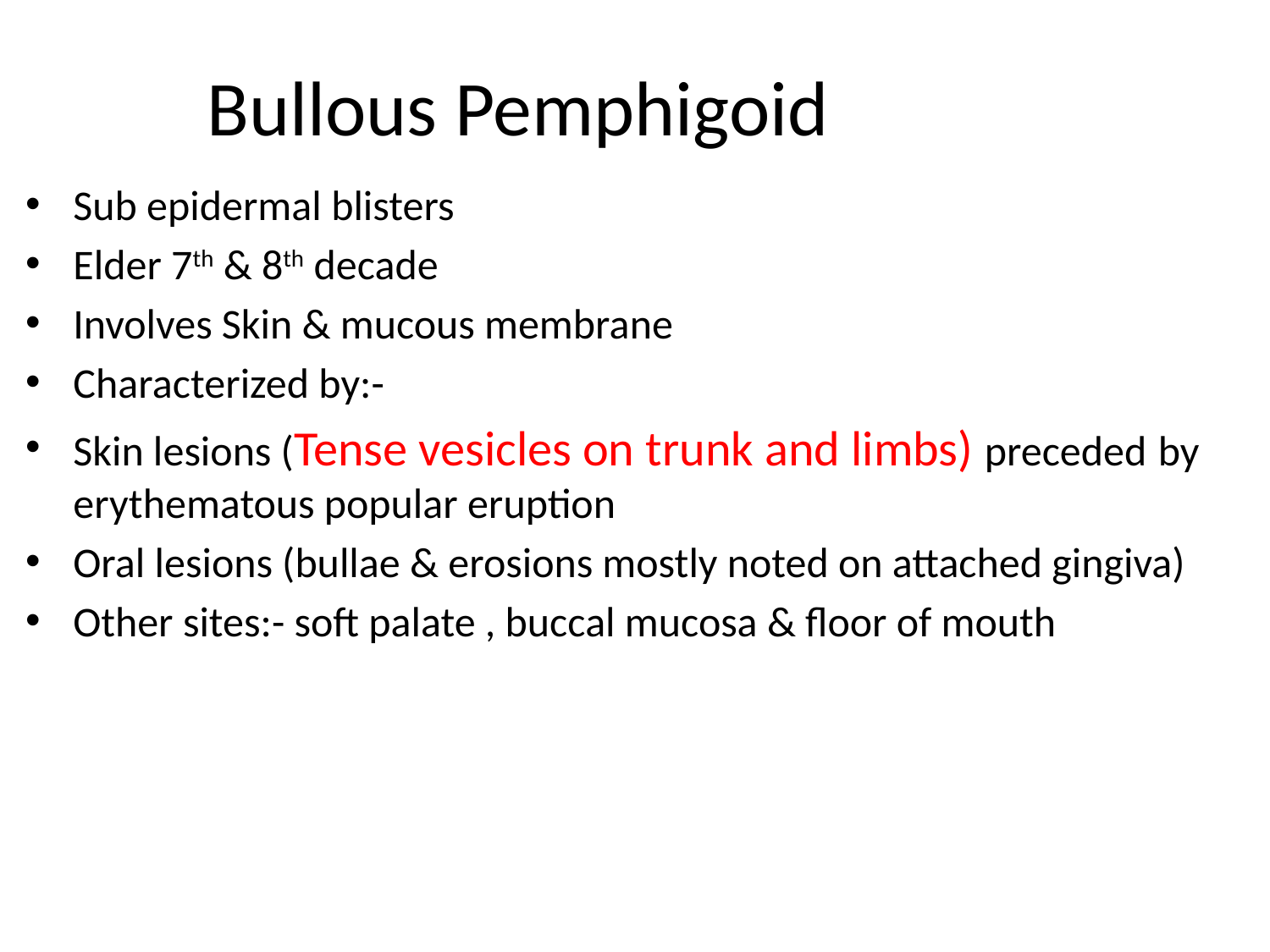

# Bullous Pemphigoid
Sub epidermal blisters
Elder 7th & 8th decade
Involves Skin & mucous membrane
Characterized by:-
Skin lesions (Tense vesicles on trunk and limbs) preceded by erythematous popular eruption
Oral lesions (bullae & erosions mostly noted on attached gingiva)
Other sites:- soft palate , buccal mucosa & floor of mouth